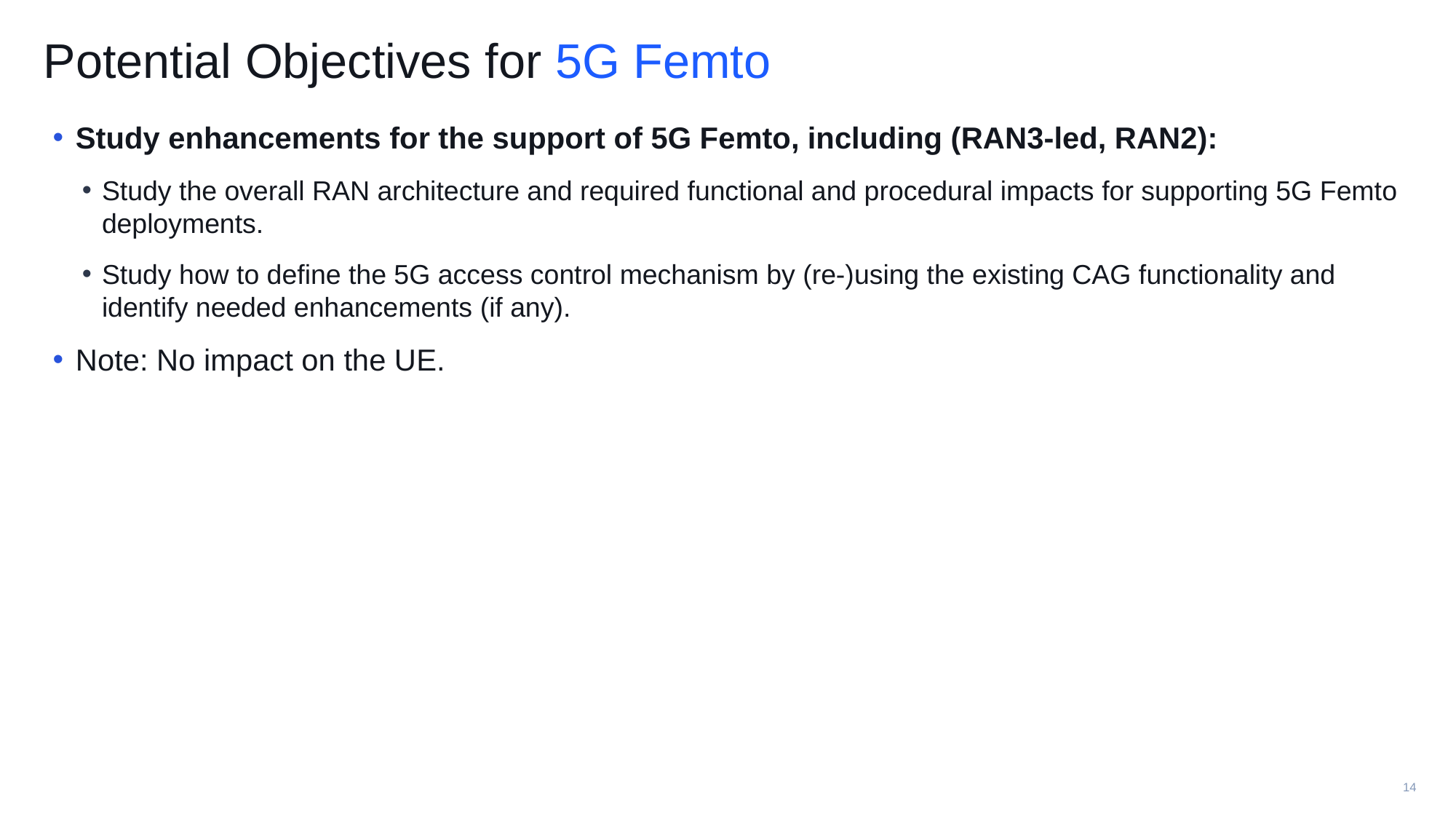

Potential Objectives for 5G Femto
Study enhancements for the support of 5G Femto, including (RAN3-led, RAN2):
Study the overall RAN architecture and required functional and procedural impacts for supporting 5G Femto deployments.
Study how to define the 5G access control mechanism by (re-)using the existing CAG functionality and identify needed enhancements (if any).
Note: No impact on the UE.